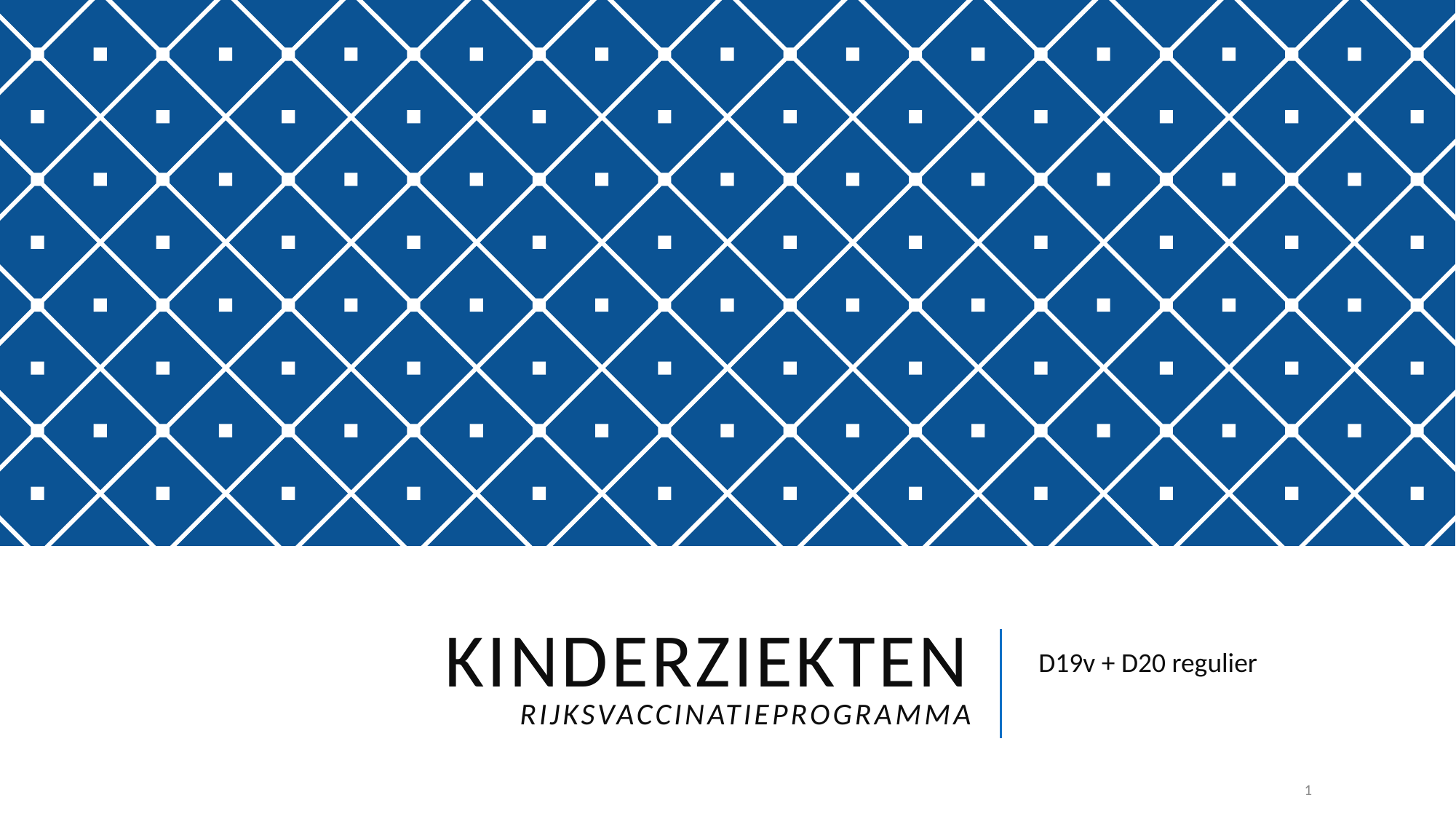

# Kinderziekten Rijksvaccinatieprogramma
D19v + D20 regulier

1